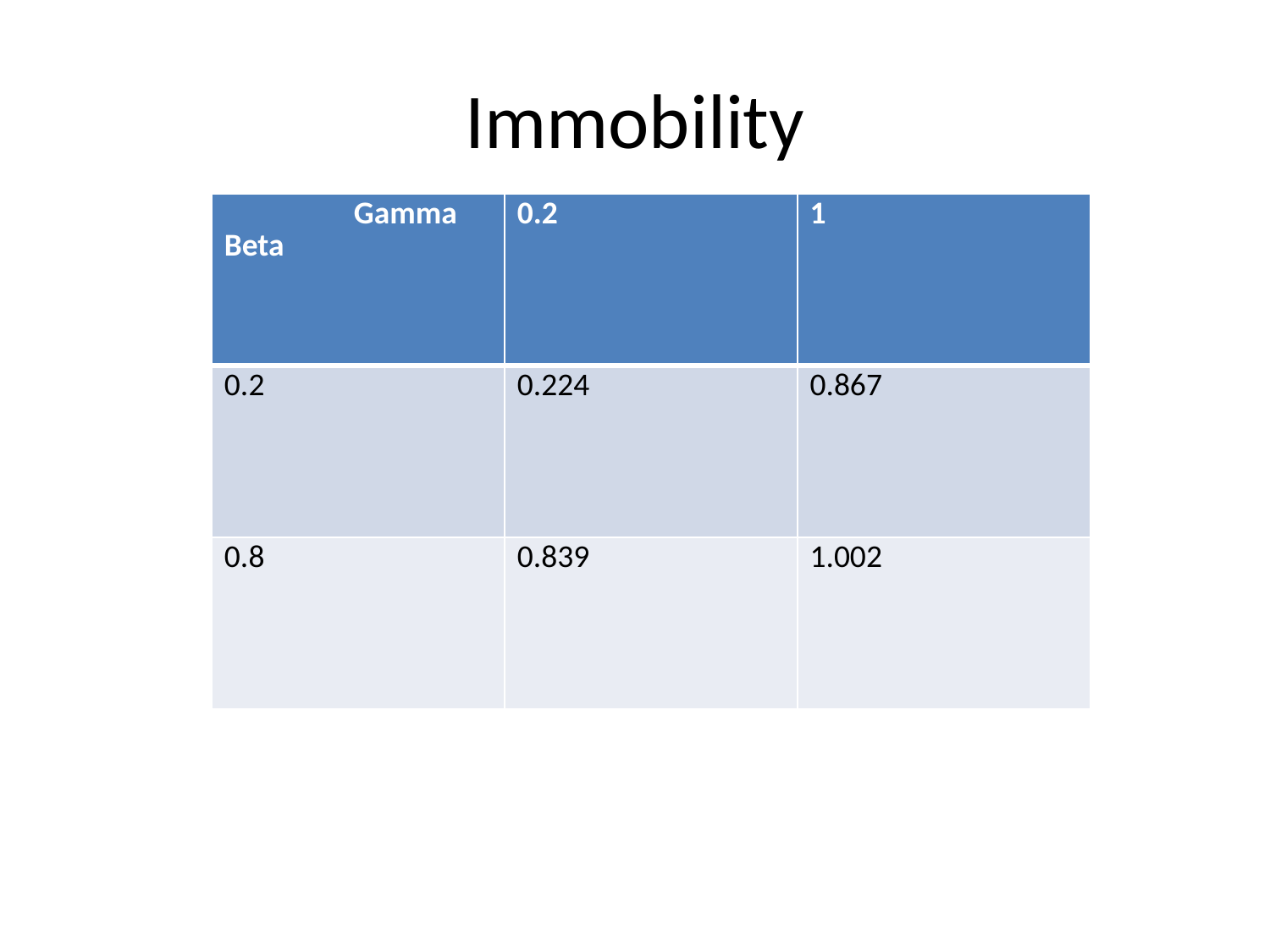

# Immobility
| Gamma Beta | 0.2 | 1 |
| --- | --- | --- |
| 0.2 | 0.224 | 0.867 |
| 0.8 | 0.839 | 1.002 |